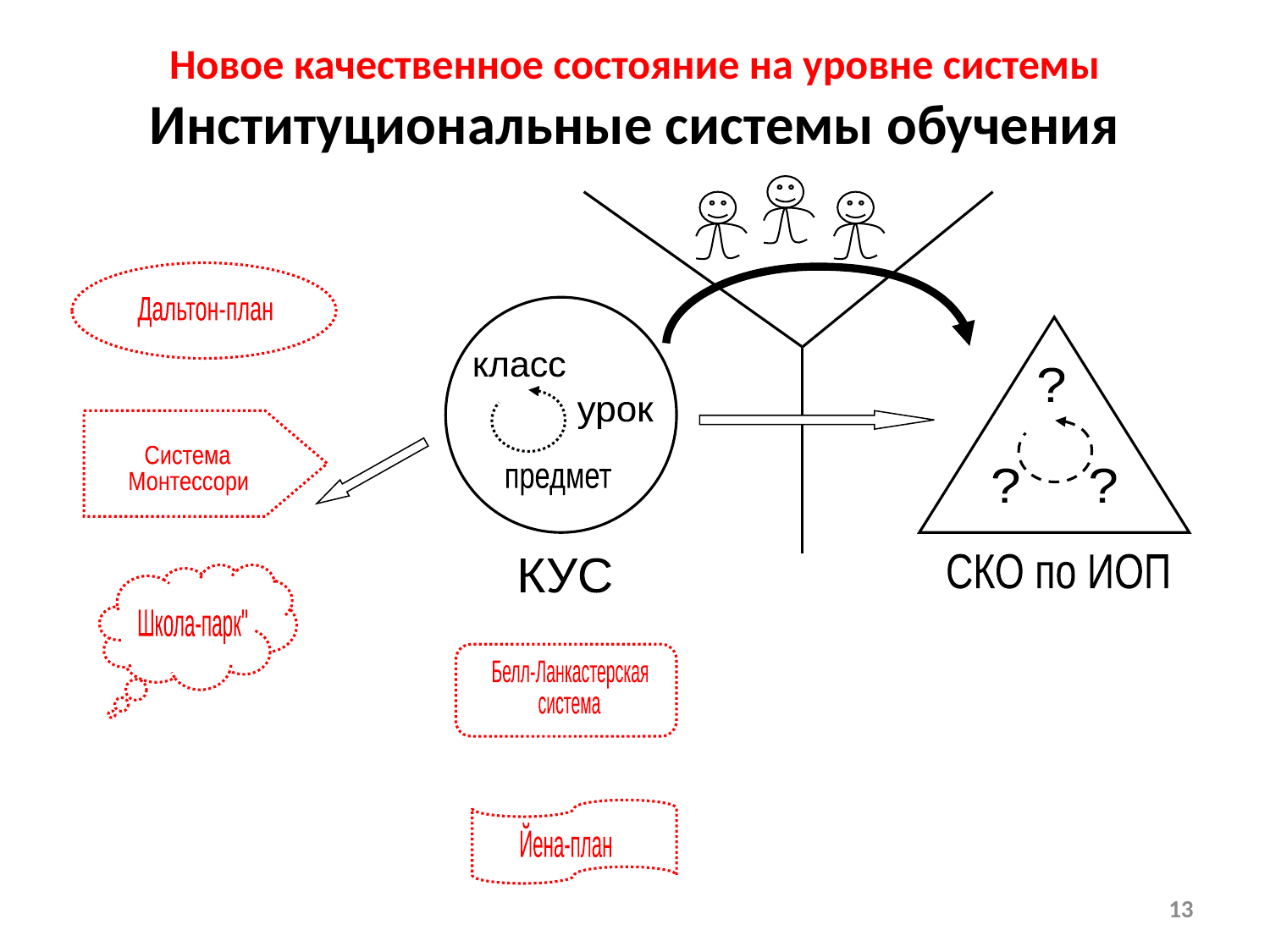

Новое качественное состояние на уровне системы
Институциональные системы обучения

Дальтон-план

класс
?

урок

Система
Монтессори

предмет
?
?
СКО по ИОП
КУС

Школа-парк"

Белл-Ланкастерская
система

Йена-план
13